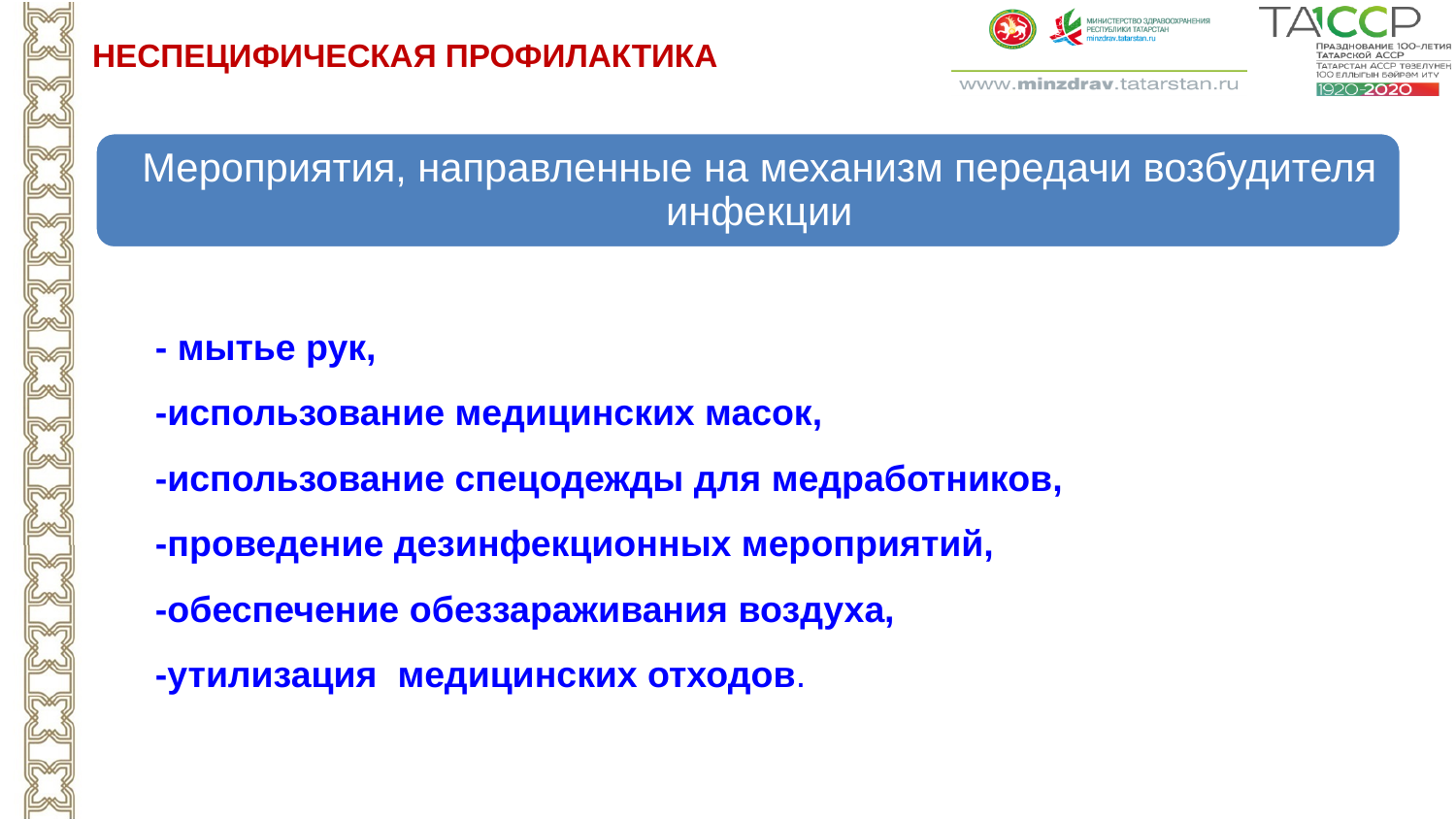

НЕСПЕЦИФИЧЕСКАЯ ПРОФИЛАКТИКА

Мероприятия, направленные на механизм передачи возбудителя инфекции
Мероприятия в отношения источника инфекции
- мытье рук,
-использование медицинских масок,
-использование спецодежды для медработников,
-проведение дезинфекционных мероприятий,
-обеспечение обеззараживания воздуха,
-утилизация  медицинских отходов.
Мероприятия, направленные на восприимчивый контингент